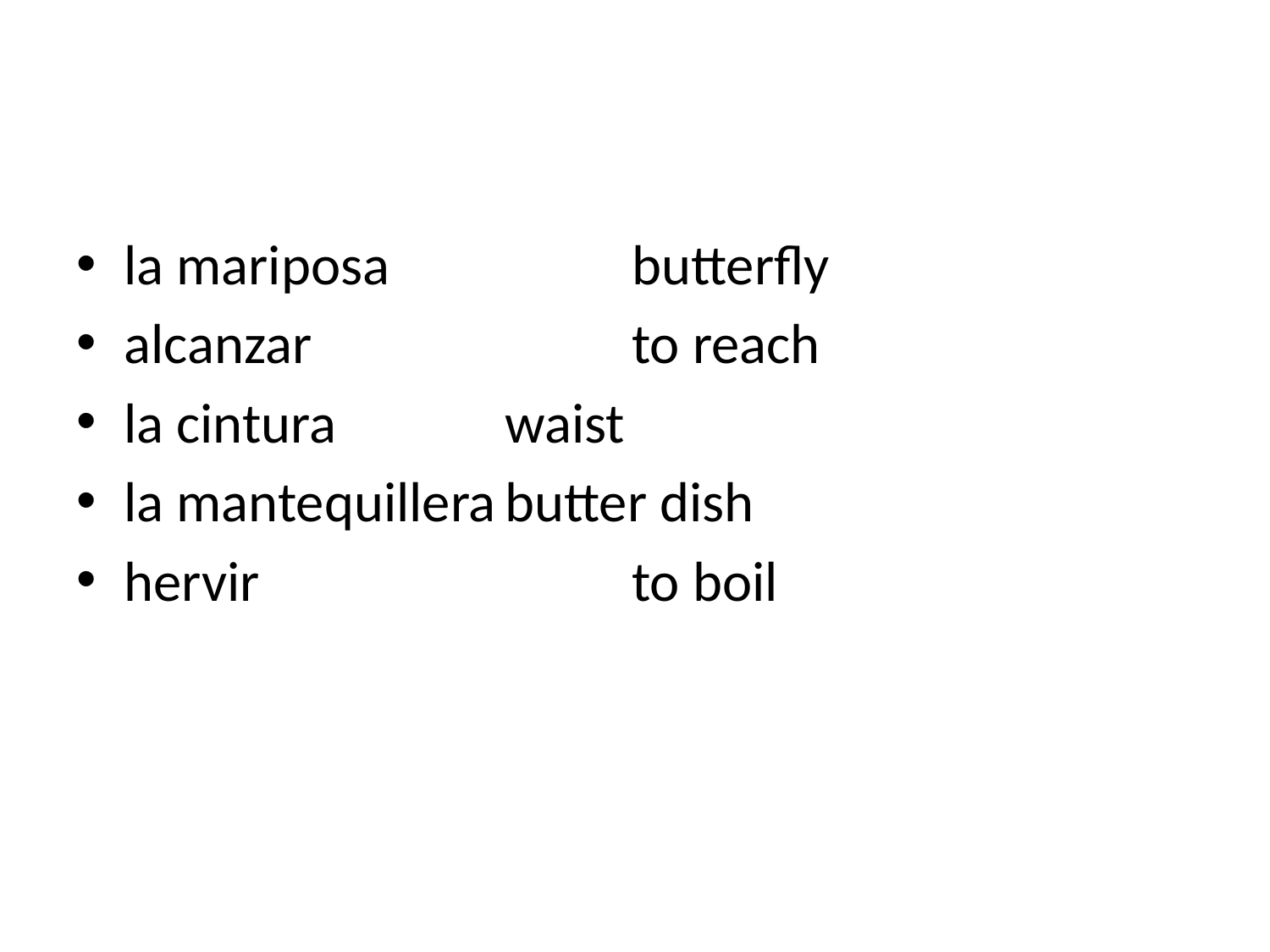

#
la mariposa		butterfly
alcanzar			to reach
la cintura		waist
la mantequillera	butter dish
hervir			to boil